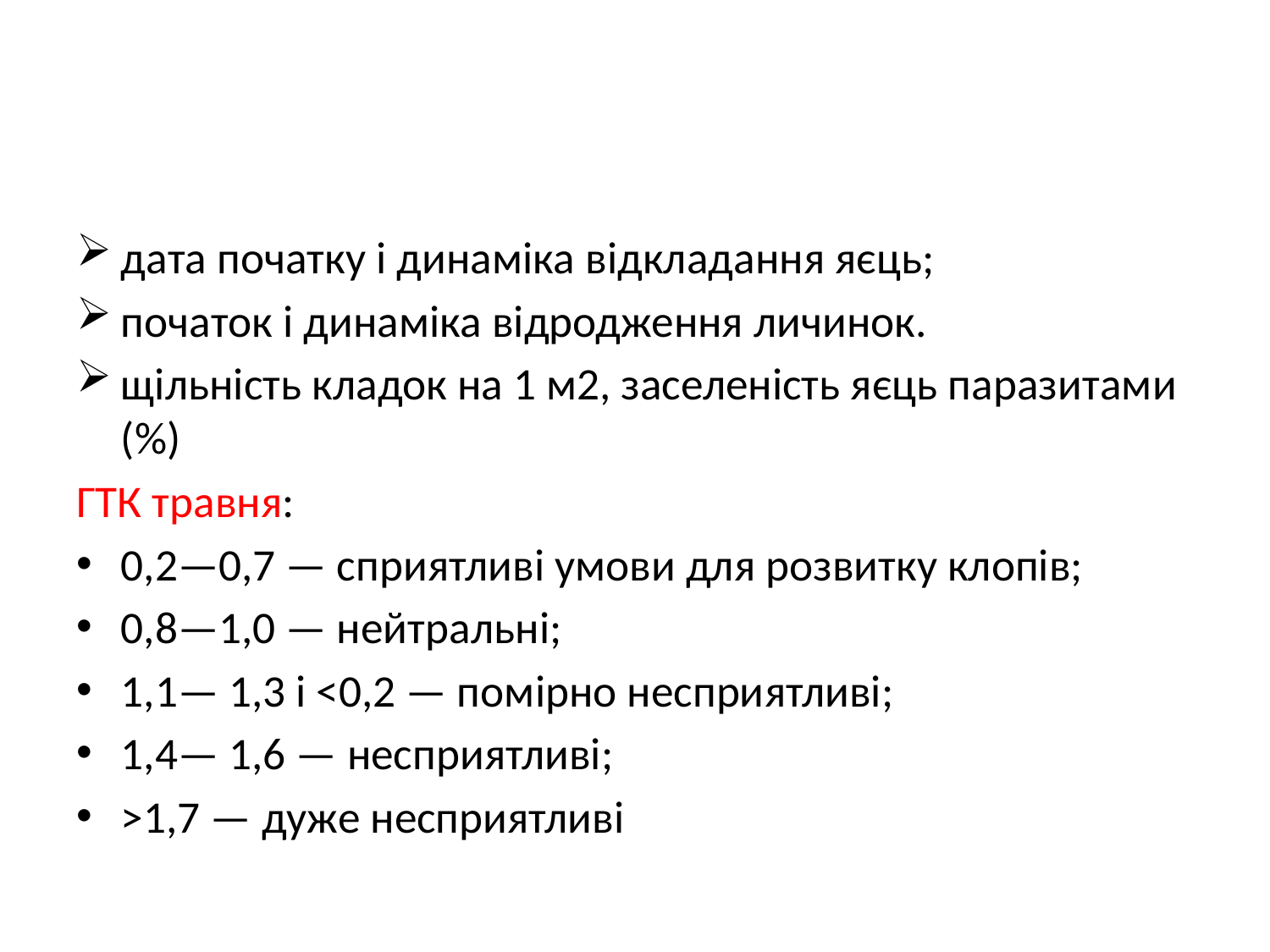

#
дата початку і динаміка відкладання яєць;
початок і динаміка відродження личинок.
щільність кладок на 1 м2, заселеність яєць паразитами (%)
ГТК травня:
0,2—0,7 — сприятливі умови для розвитку клопів;
0,8—1,0 — нейтральні;
1,1— 1,3 і <0,2 — помірно несприятливі;
1,4— 1,6 — несприятливі;
>1,7 — дуже несприятливі